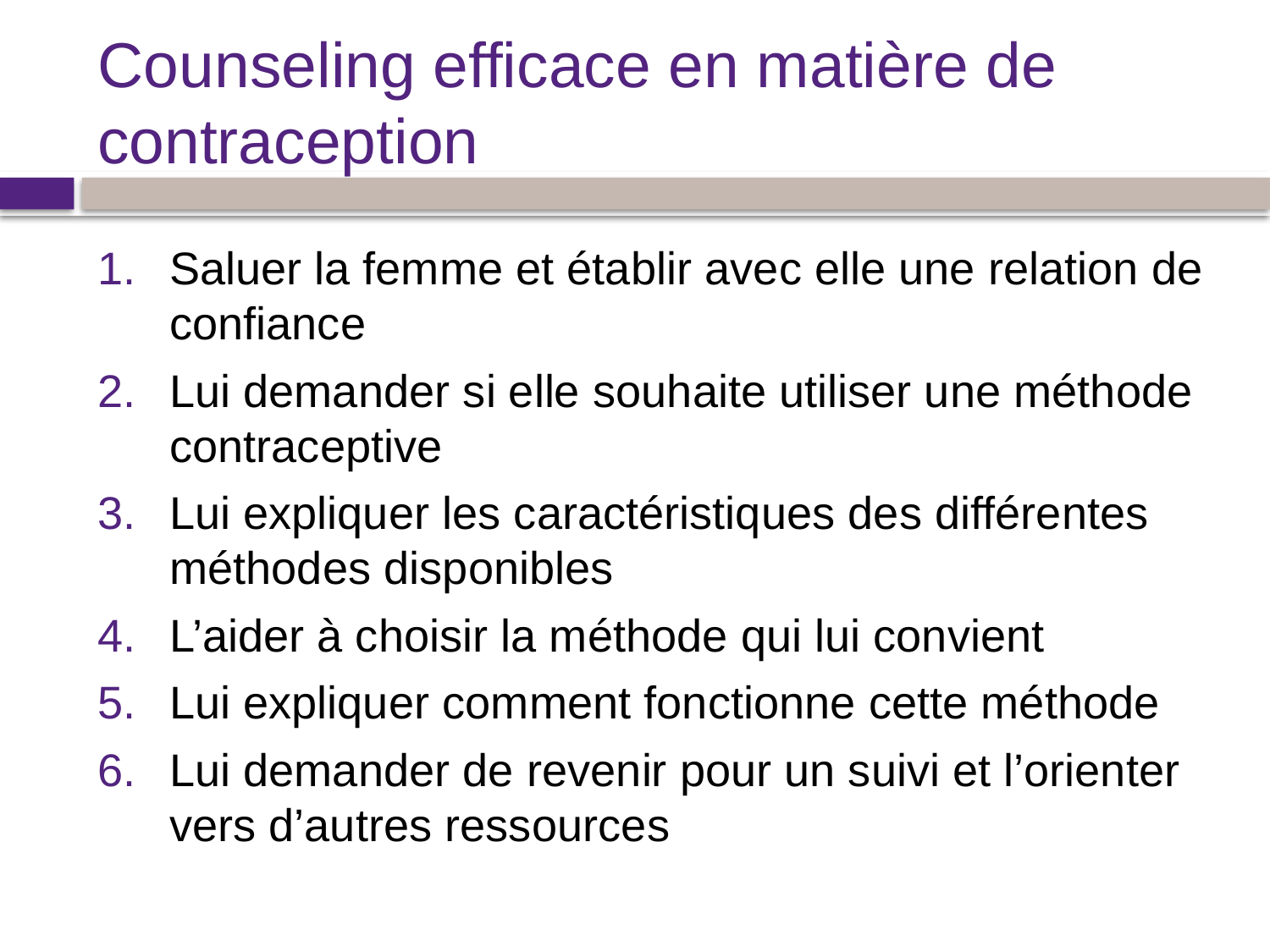

# Counseling efficace en matière de contraception
Saluer la femme et établir avec elle une relation de confiance
Lui demander si elle souhaite utiliser une méthode contraceptive
Lui expliquer les caractéristiques des différentes méthodes disponibles
L’aider à choisir la méthode qui lui convient
Lui expliquer comment fonctionne cette méthode
Lui demander de revenir pour un suivi et l’orienter vers d’autres ressources